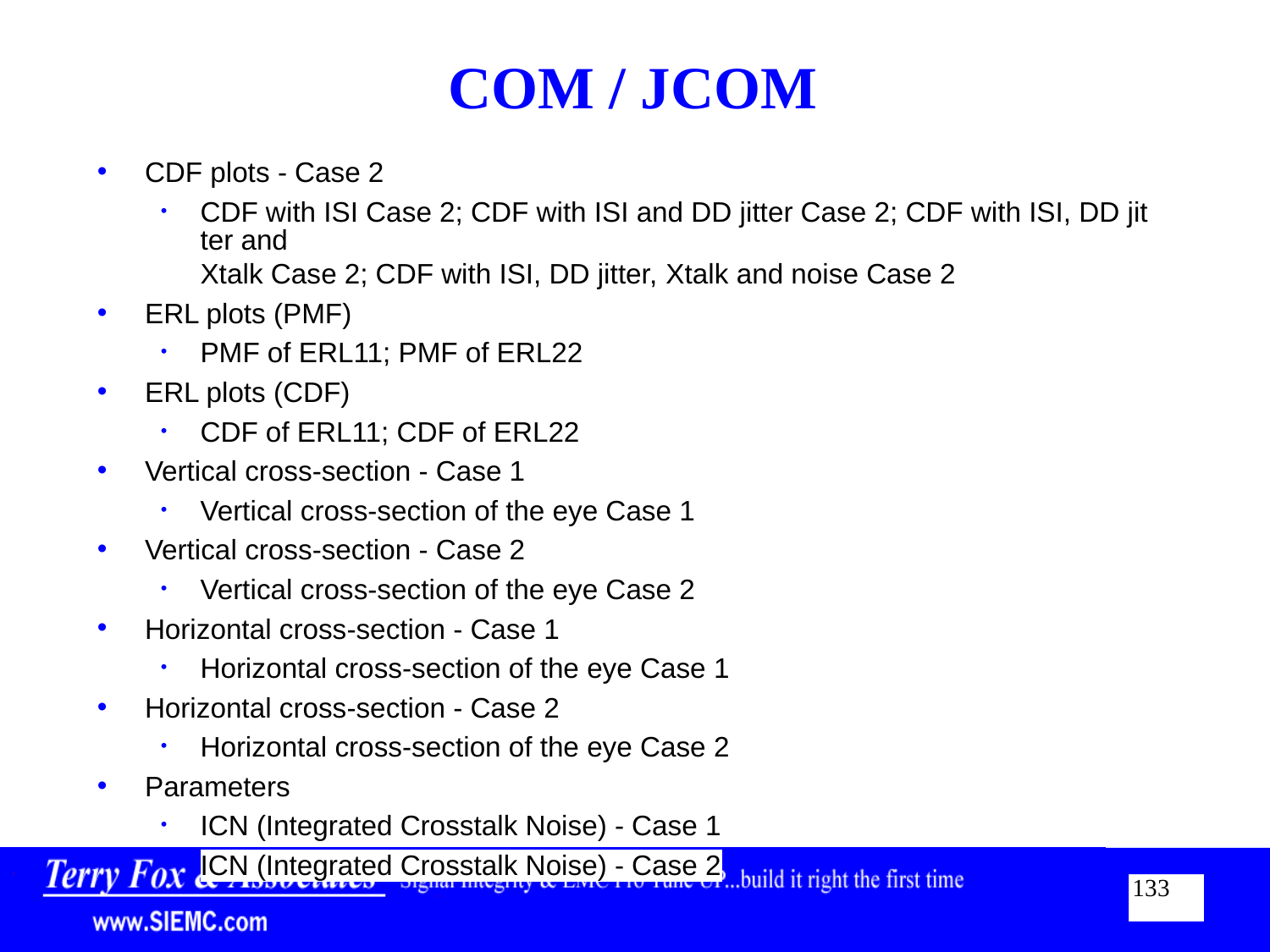

# COM / JCOM
CDF plots - Case 2
CDF with ISI Case 2; CDF with ISI and DD jitter Case 2; CDF with ISI, DD jitter and Xtalk Case 2; CDF with ISI, DD jitter, Xtalk and noise Case 2
ERL plots (PMF)
PMF of ERL11; PMF of ERL22
ERL plots (CDF)
CDF of ERL11; CDF of ERL22
Vertical cross-section - Case 1
Vertical cross-section of the eye Case 1
Vertical cross-section - Case 2
Vertical cross-section of the eye Case 2
Horizontal cross-section - Case 1
Horizontal cross-section of the eye Case 1
Horizontal cross-section - Case 2
Horizontal cross-section of the eye Case 2
Parameters
ICN (Integrated Crosstalk Noise) - Case 1
ICN (Integrated Crosstalk Noise) - Case 2
133